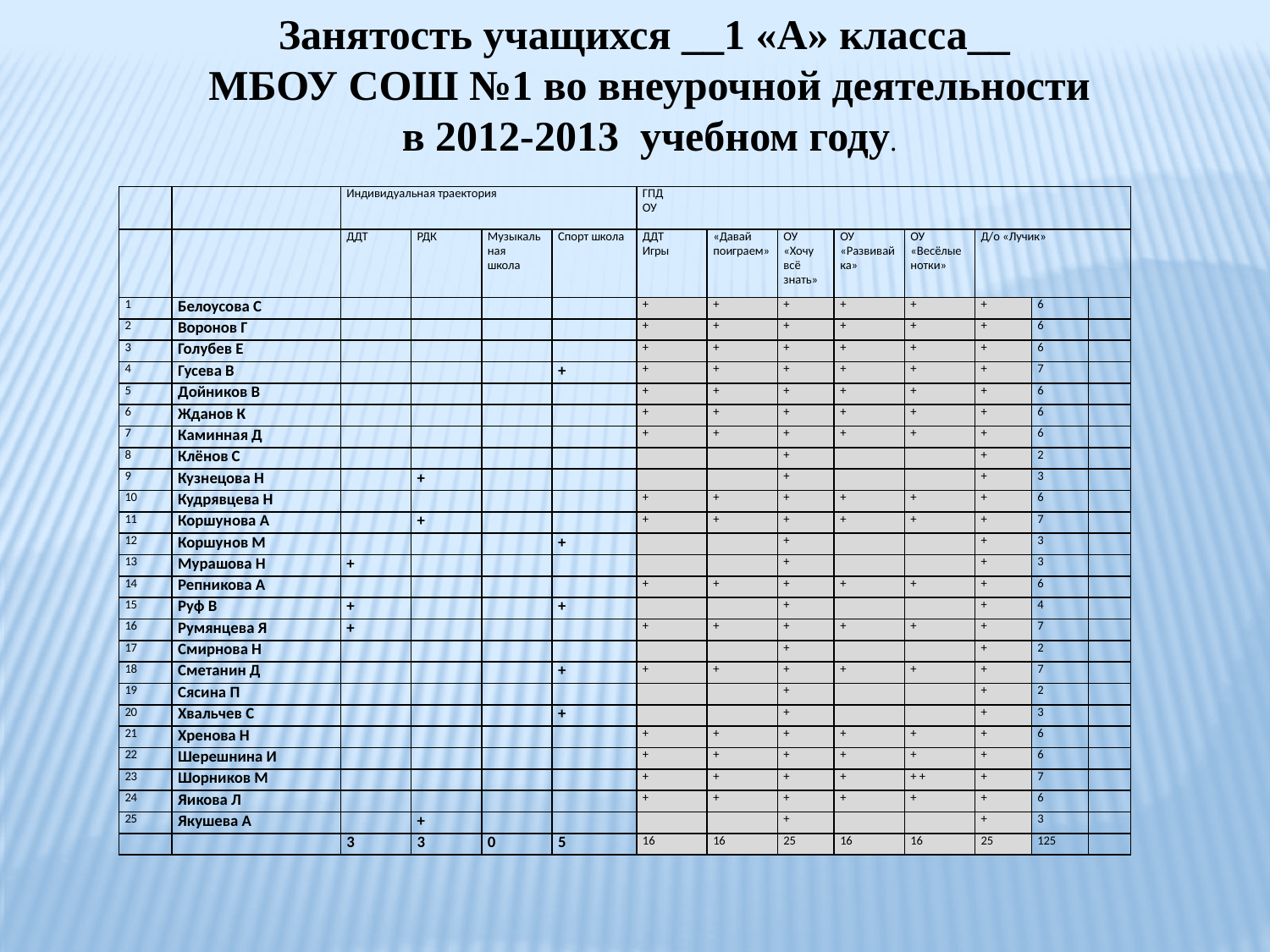

Занятость учащихся __1 «А» класса__
МБОУ СОШ №1 во внеурочной деятельности
в 2012-2013  учебном году.

|  |  | Индивидуальная траектория |  |  |  | ГПД ОУ |  |  |  |  |  |  |  |
| --- | --- | --- | --- | --- | --- | --- | --- | --- | --- | --- | --- | --- | --- |
|  |  | ДДТ | РДК | Музыкальная школа | Спорт школа | ДДТ Игры | «Давай поиграем» | ОУ «Хочу всё знать» | ОУ «Развивайка» | ОУ «Весёлые нотки» | Д/о «Лучик» |  |  |
| 1 | Белоусова С |  |  |  |  | + | + | + | + | + | + | 6 |  |
| 2 | Воронов Г |  |  |  |  | + | + | + | + | + | + | 6 |  |
| 3 | Голубев Е |  |  |  |  | + | + | + | + | + | + | 6 |  |
| 4 | Гусева В |  |  |  | + | + | + | + | + | + | + | 7 |  |
| 5 | Дойников В |  |  |  |  | + | + | + | + | + | + | 6 |  |
| 6 | Жданов К |  |  |  |  | + | + | + | + | + | + | 6 |  |
| 7 | Каминная Д |  |  |  |  | + | + | + | + | + | + | 6 |  |
| 8 | Клёнов С |  |  |  |  |  |  | + |  |  | + | 2 |  |
| 9 | Кузнецова Н |  | + |  |  |  |  | + |  |  | + | 3 |  |
| 10 | Кудрявцева Н |  |  |  |  | + | + | + | + | + | + | 6 |  |
| 11 | Коршунова А |  | + |  |  | + | + | + | + | + | + | 7 |  |
| 12 | Коршунов М |  |  |  | + |  |  | + |  |  | + | 3 |  |
| 13 | Мурашова Н | + |  |  |  |  |  | + |  |  | + | 3 |  |
| 14 | Репникова А |  |  |  |  | + | + | + | + | + | + | 6 |  |
| 15 | Руф В | + |  |  | + |  |  | + |  |  | + | 4 |  |
| 16 | Румянцева Я | + |  |  |  | + | + | + | + | + | + | 7 |  |
| 17 | Смирнова Н |  |  |  |  |  |  | + |  |  | + | 2 |  |
| 18 | Сметанин Д |  |  |  | + | + | + | + | + | + | + | 7 |  |
| 19 | Сясина П |  |  |  |  |  |  | + |  |  | + | 2 |  |
| 20 | Хвальчев С |  |  |  | + |  |  | + |  |  | + | 3 |  |
| 21 | Хренова Н |  |  |  |  | + | + | + | + | + | + | 6 |  |
| 22 | Шерешнина И |  |  |  |  | + | + | + | + | + | + | 6 |  |
| 23 | Шорников М |  |  |  |  | + | + | + | + | + + | + | 7 |  |
| 24 | Яикова Л |  |  |  |  | + | + | + | + | + | + | 6 |  |
| 25 | Якушева А |  | + |  |  |  |  | + |  |  | + | 3 |  |
|  |  | 3 | 3 | 0 | 5 | 16 | 16 | 25 | 16 | 16 | 25 | 125 |  |